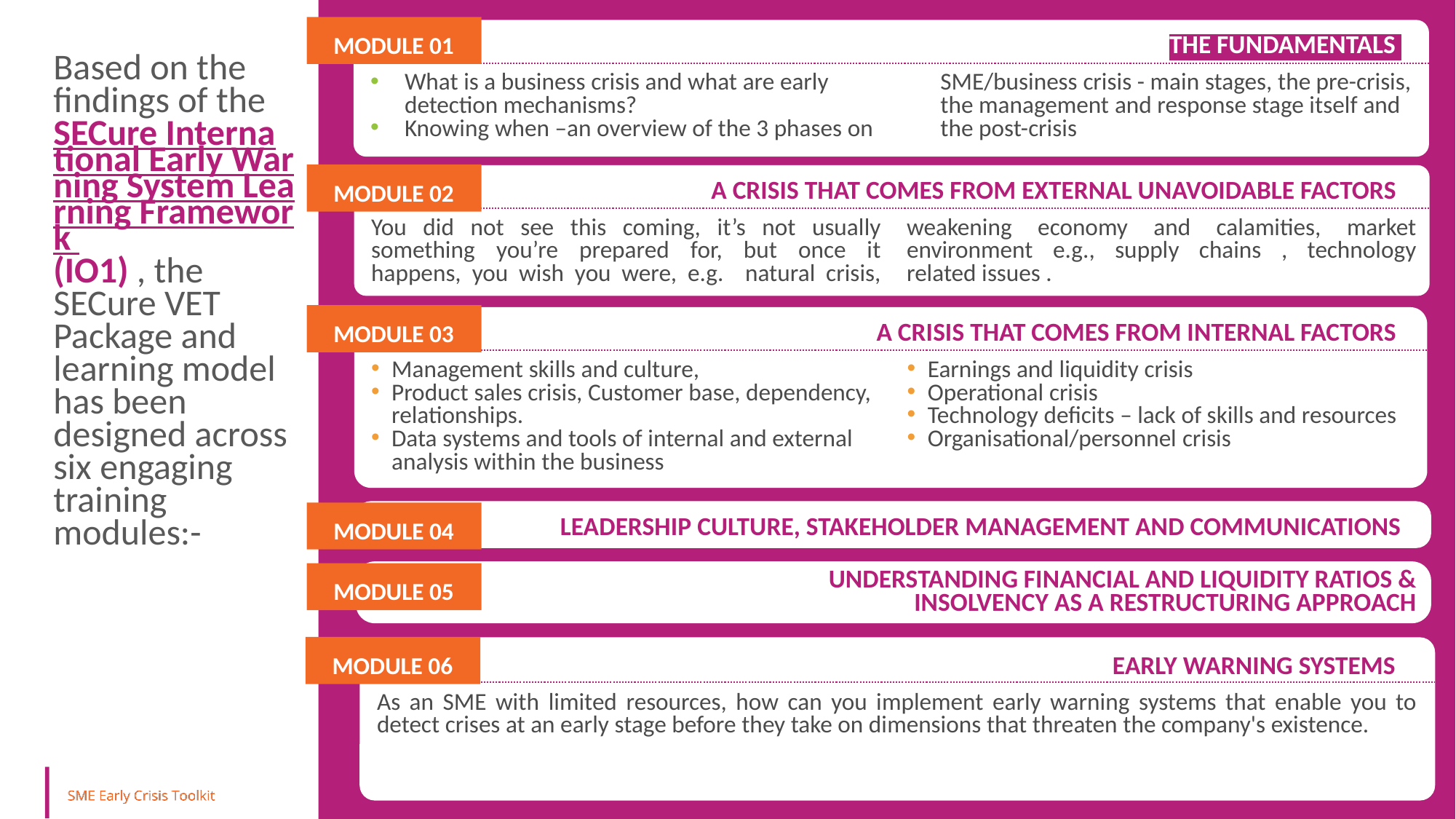

MODULE 01

THE FUNDAMENTALS
Based on the findings of the SECure International Early Warning System Learning Framework (IO1) , the SECure VET Package and learning model has been designed across six engaging training modules:-

What is a business crisis and what are early detection mechanisms?
Knowing when –an overview of the 3 phases on SME/business crisis - main stages, the pre-crisis, the management and response stage itself and the post-crisis
MODULE 02

A CRISIS THAT COMES FROM EXTERNAL UNAVOIDABLE FACTORS
You did not see this coming, it’s not usually something you’re prepared for, but once it happens, you wish you were, e.g.  natural crisis, weakening economy and calamities, market environment e.g., supply chains , technology related issues .
MODULE 03

A CRISIS THAT COMES FROM INTERNAL FACTORS
Management skills and culture,
Product sales crisis, Customer base, dependency, relationships.
Data systems and tools of internal and external analysis within the business
Earnings and liquidity crisis
Operational crisis
Technology deficits – lack of skills and resources
Organisational/personnel crisis

MODULE 04
LEADERSHIP CULTURE, STAKEHOLDER MANAGEMENT AND COMMUNICATIONS

MODULE 05
UNDERSTANDING FINANCIAL AND LIQUIDITY RATIOS & INSOLVENCY AS A RESTRUCTURING APPROACH
MODULE 06

EARLY WARNING SYSTEMS
As an SME with limited resources, how can you implement early warning systems that enable you to detect crises at an early stage before they take on dimensions that threaten the company's existence.